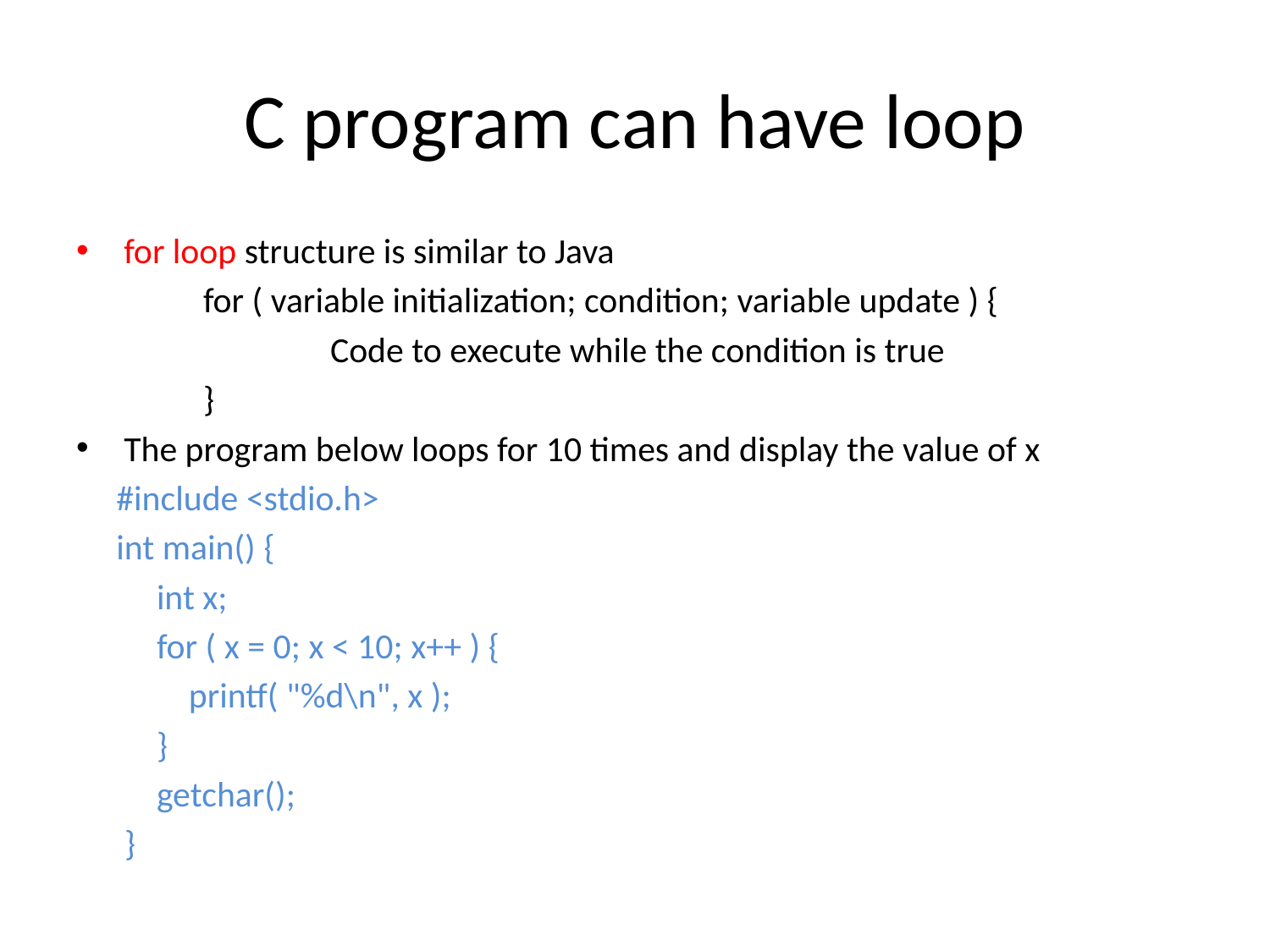

# C program can have loop
for loop structure is similar to Java
	for ( variable initialization; condition; variable update ) {
  		Code to execute while the condition is true
	}
The program below loops for 10 times and display the value of x
     #include <stdio.h>
     int main() {
          int x;
          for ( x = 0; x < 10; x++ ) {
              printf( "%d\n", x );
          }
          getchar();
      }